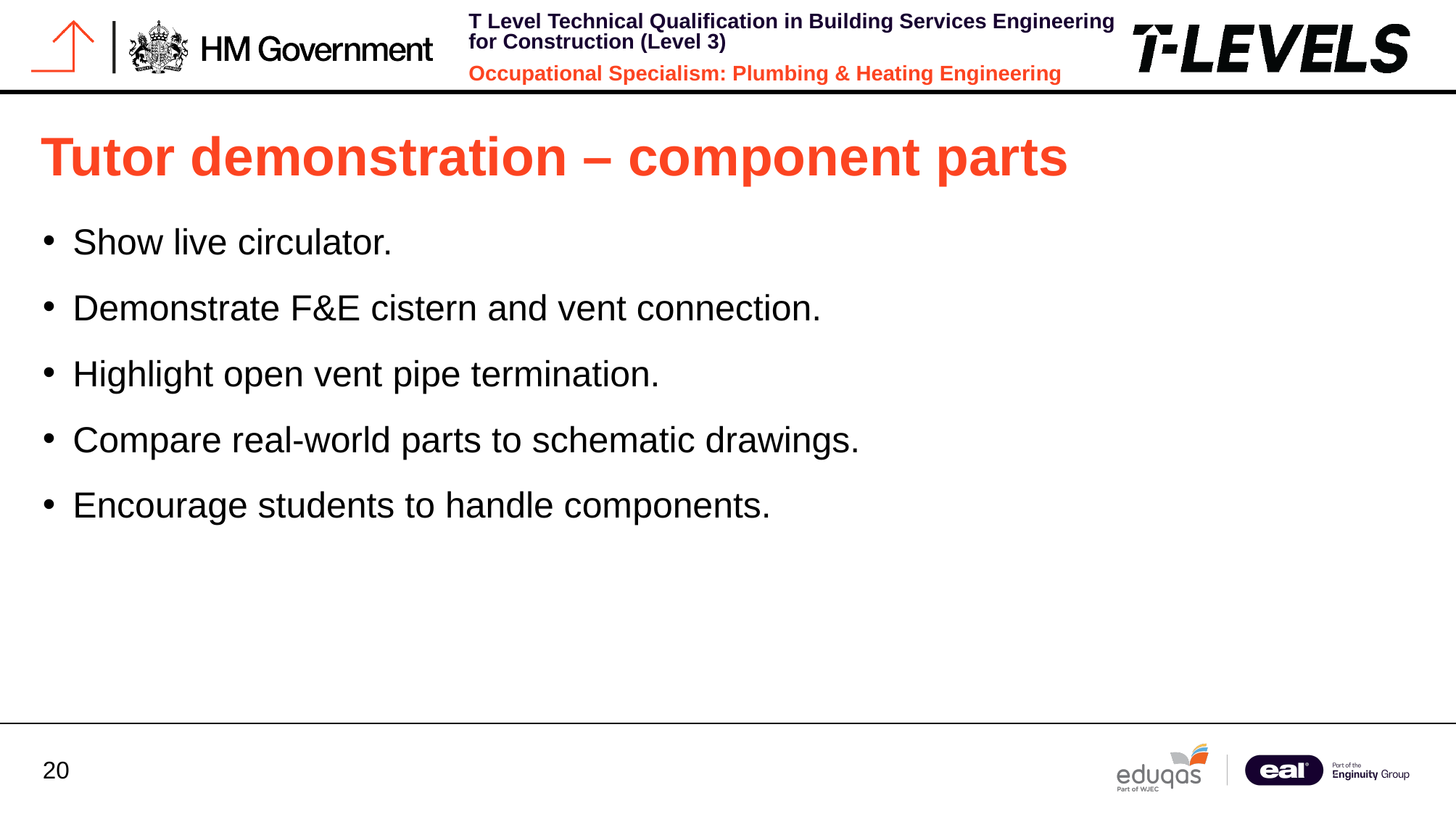

# Tutor demonstration – component parts
Show live circulator.
Demonstrate F&E cistern and vent connection.
Highlight open vent pipe termination.
Compare real-world parts to schematic drawings.
Encourage students to handle components.